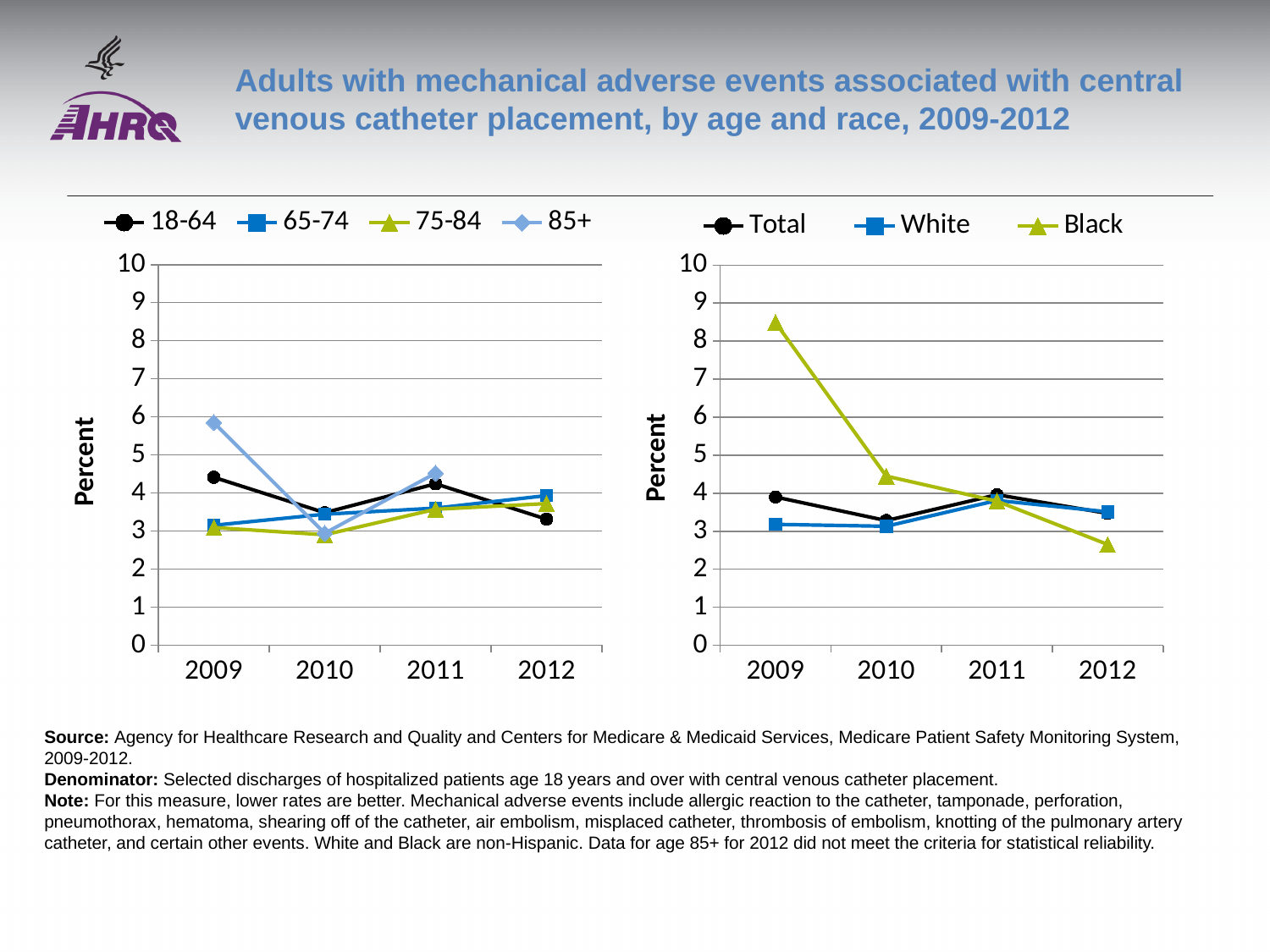

# Adults with mechanical adverse events associated with central venous catheter placement, by age and race, 2009-2012

### Chart

| Category | Total | White | Black |
|---|---|---|---|
| 2009 | 3.9 | 3.18 | 8.49 |
| 2010 | 3.28 | 3.13 | 4.45 |
| 2011 | 3.96 | 3.81 | 3.79 |
| 2012 | 3.47 | 3.51 | 2.65 |

### Chart

| Category | 18-64 | 65-74 | 75-84 | 85+ |
|---|---|---|---|---|
| 2009 | 4.41 | 3.15 | 3.09 | 5.85 |
| 2010 | 3.48 | 3.44 | 2.9 | 2.94 |
| 2011 | 4.24 | 3.6 | 3.57 | 4.52 |
| 2012 | 3.31 | 3.93 | 3.72 | None |
Source: Agency for Healthcare Research and Quality and Centers for Medicare & Medicaid Services, Medicare Patient Safety Monitoring System, 2009-2012.
Denominator: Selected discharges of hospitalized patients age 18 years and over with central venous catheter placement.
Note: For this measure, lower rates are better. Mechanical adverse events include allergic reaction to the catheter, tamponade, perforation, pneumothorax, hematoma, shearing off of the catheter, air embolism, misplaced catheter, thrombosis of embolism, knotting of the pulmonary artery catheter, and certain other events. White and Black are non-Hispanic. Data for age 85+ for 2012 did not meet the criteria for statistical reliability.